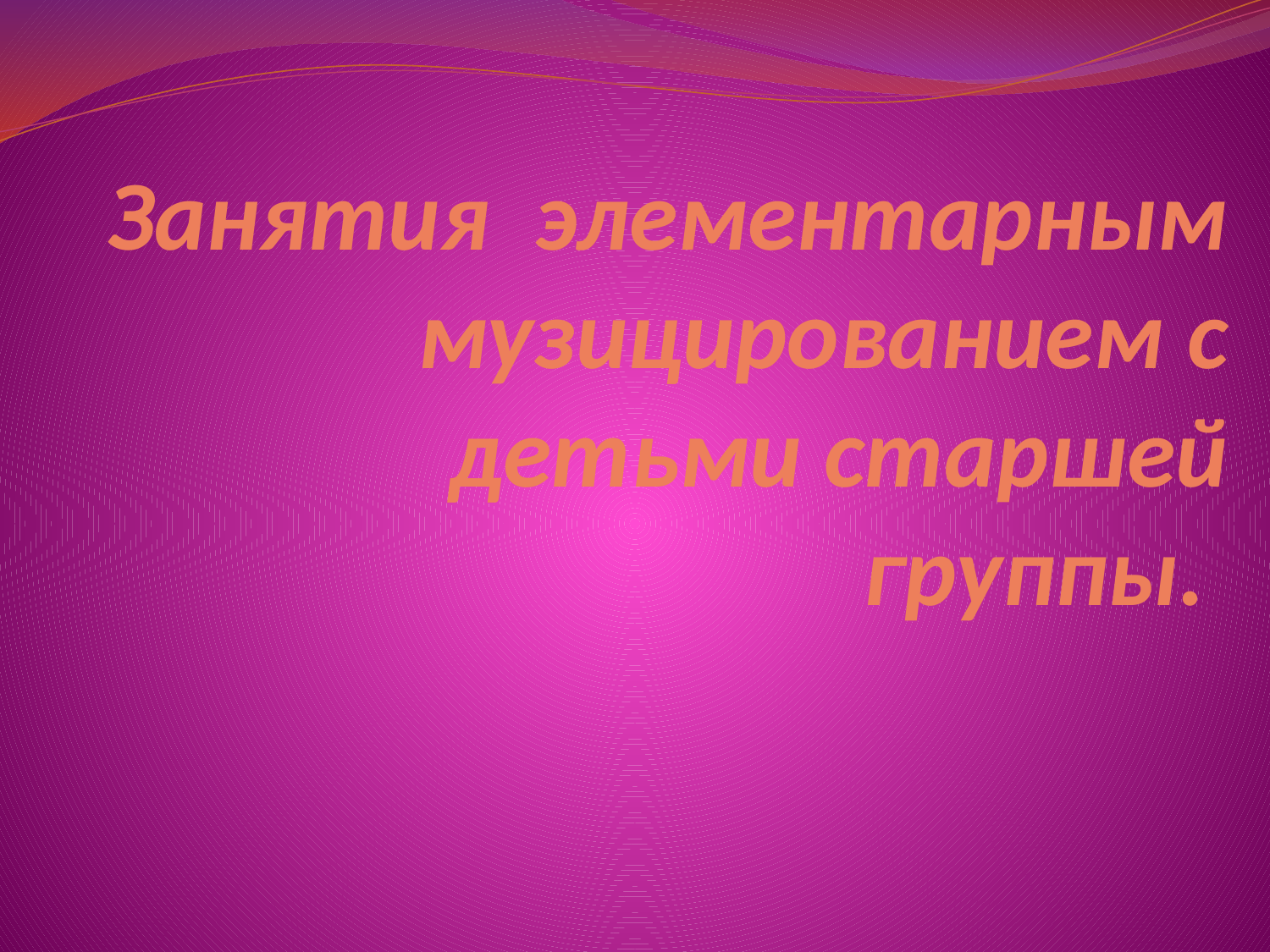

# Занятия  элементарным музицированием с детьми старшей группы.